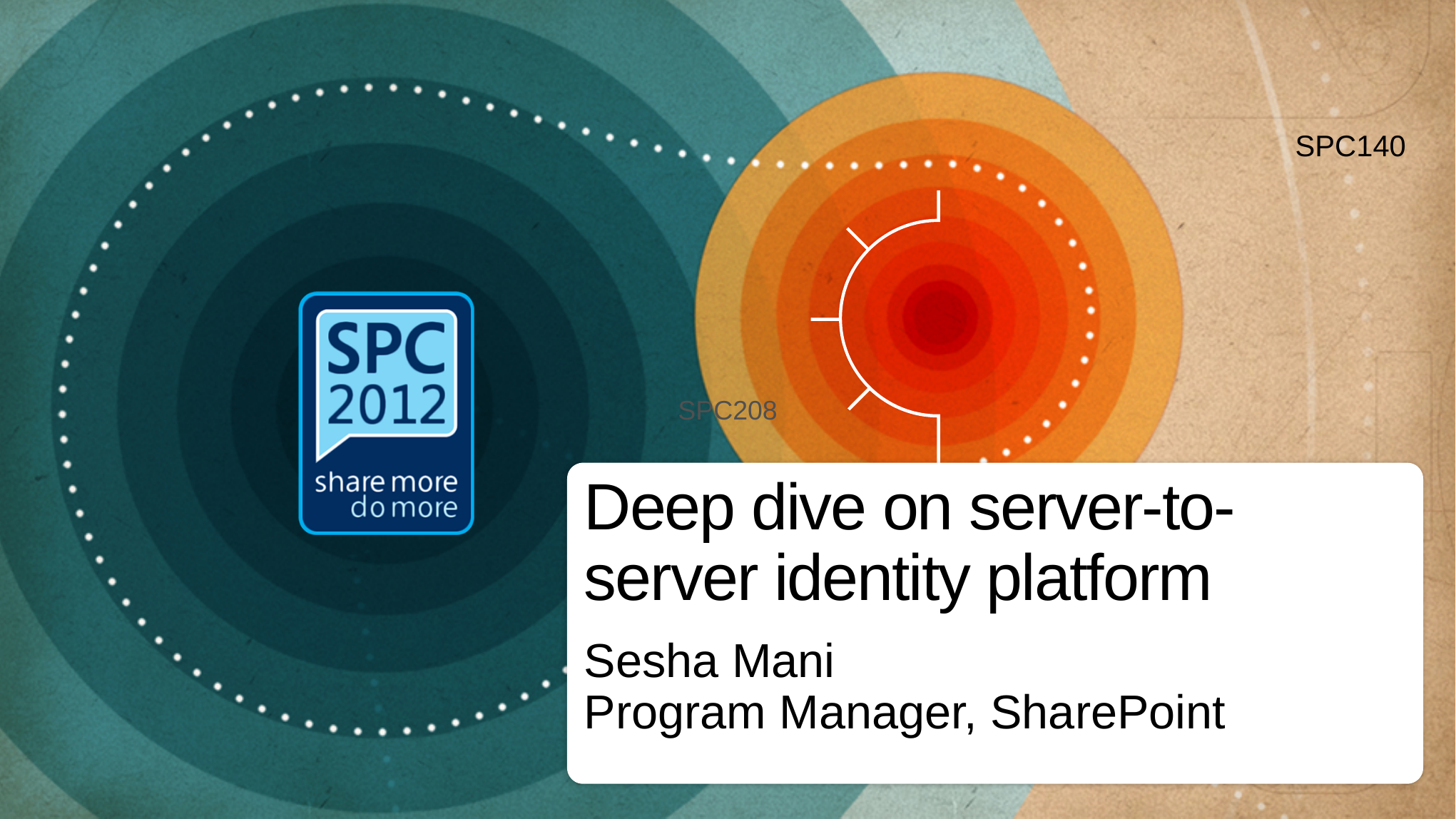

SPC140
SPC208
# Deep dive on server-to-server identity platform
Sesha Mani
Program Manager, SharePoint